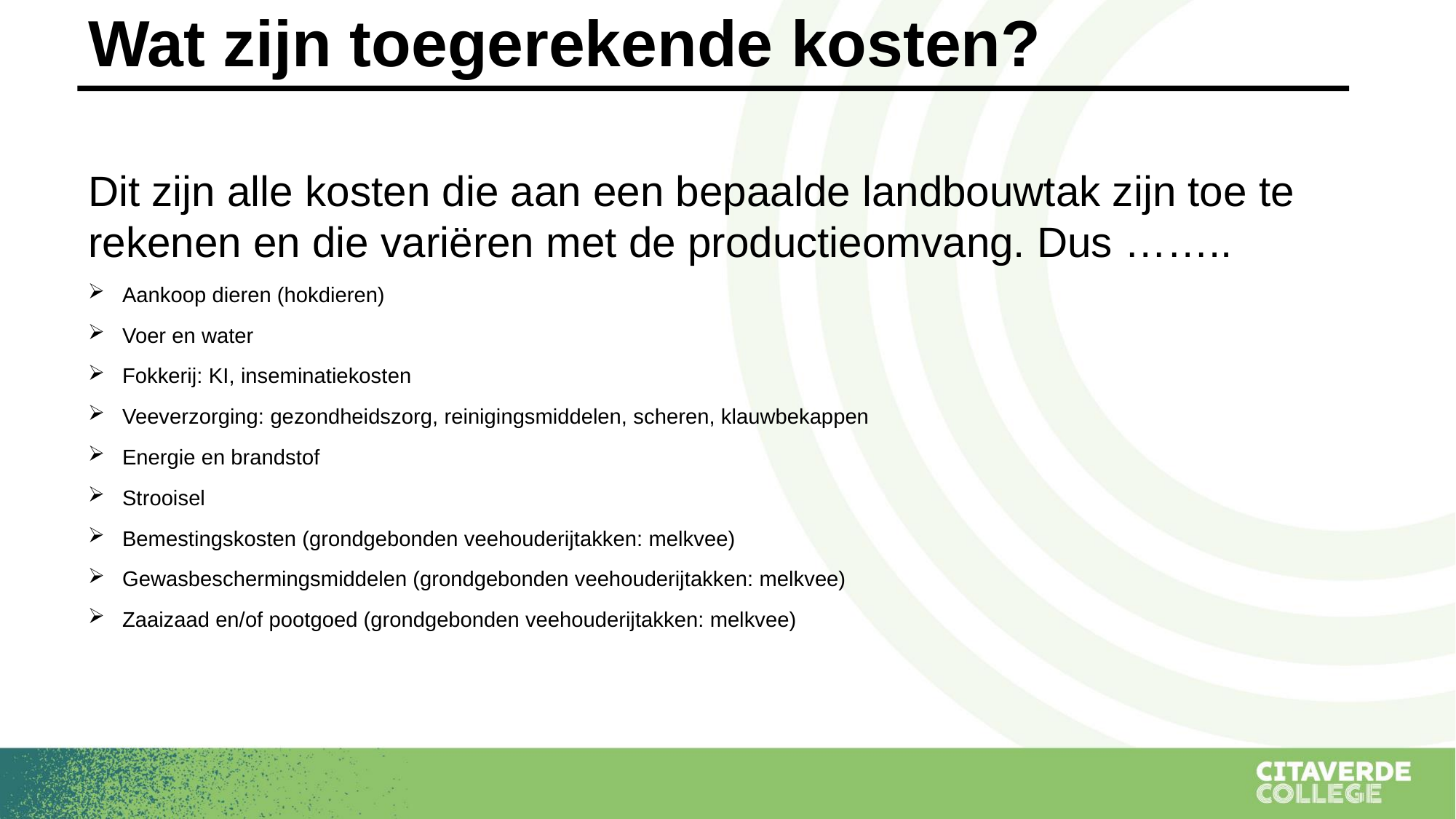

# Wat zijn toegerekende kosten?
Dit zijn alle kosten die aan een bepaalde landbouwtak zijn toe te rekenen en die variëren met de productieomvang. Dus ……..
Aankoop dieren (hokdieren)
Voer en water
Fokkerij: KI, inseminatiekosten
Veeverzorging: gezondheidszorg, reinigingsmiddelen, scheren, klauwbekappen
Energie en brandstof
Strooisel
Bemestingskosten (grondgebonden veehouderijtakken: melkvee)
Gewasbeschermingsmiddelen (grondgebonden veehouderijtakken: melkvee)
Zaaizaad en/of pootgoed (grondgebonden veehouderijtakken: melkvee)